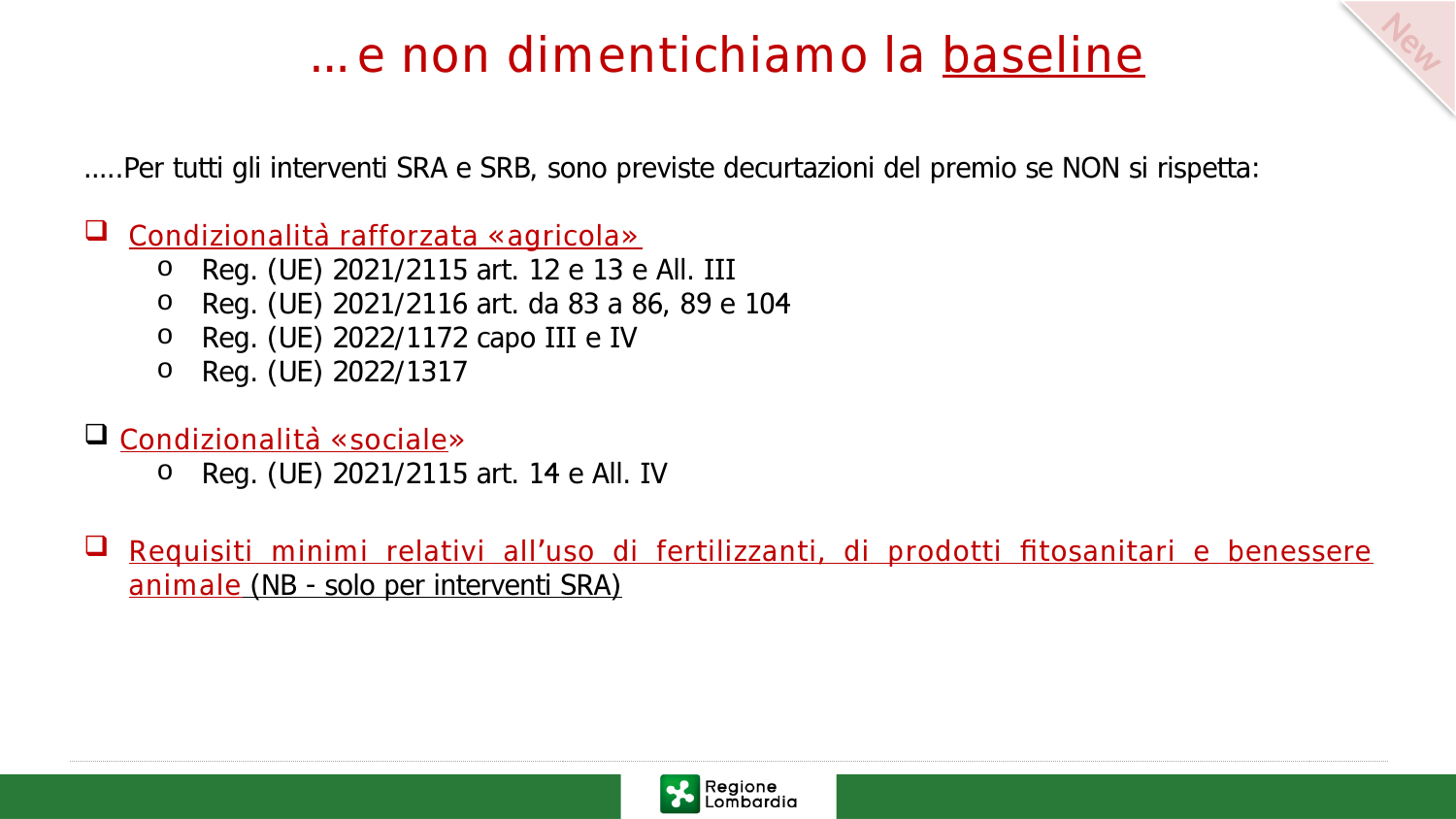

New
# …e non dimentichiamo la baseline
…..Per tutti gli interventi SRA e SRB, sono previste decurtazioni del premio se NON si rispetta:

Condizionalità rafforzata «agricola»
Reg. (UE) 2021/2115 art. 12 e 13 e All. III
Reg. (UE) 2021/2116 art. da 83 a 86, 89 e 104
Reg. (UE) 2022/1172 capo III e IV
Reg. (UE) 2022/1317

 Condizionalità «sociale»
Reg. (UE) 2021/2115 art. 14 e All. IV

Requisiti minimi relativi all’uso di fertilizzanti, di prodotti fitosanitari e benessere animale (NB - solo per interventi SRA)